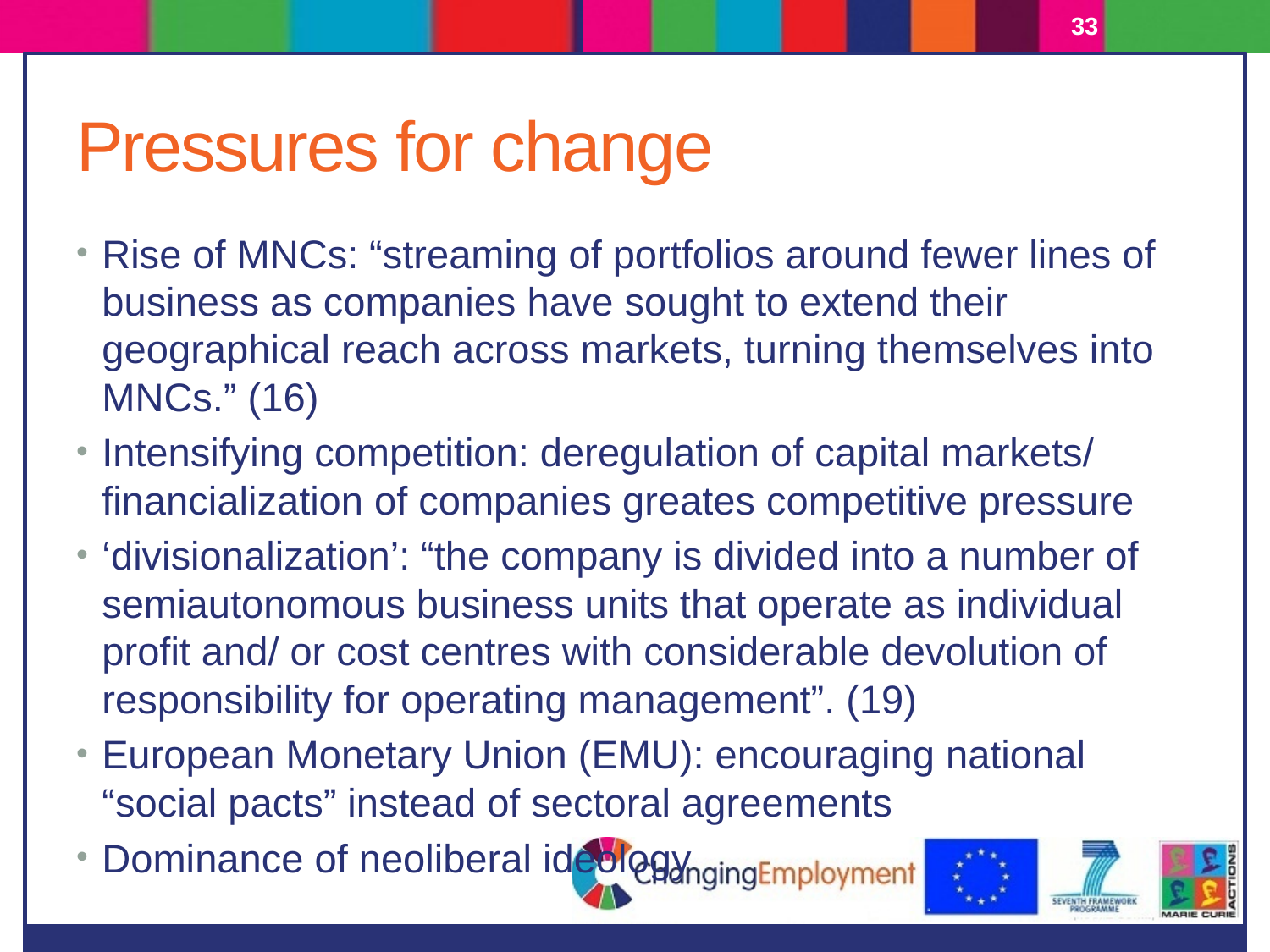

33
# Pressures for change
Rise of MNCs: “streaming of portfolios around fewer lines of business as companies have sought to extend their geographical reach across markets, turning themselves into MNCs.” (16)
Intensifying competition: deregulation of capital markets/ financialization of companies greates competitive pressure
‘divisionalization’: “the company is divided into a number of semiautonomous business units that operate as individual profit and/ or cost centres with considerable devolution of responsibility for operating management”. (19)
European Monetary Union (EMU): encouraging national “social pacts” instead of sectoral agreements
Dominance of neoliberal ideology